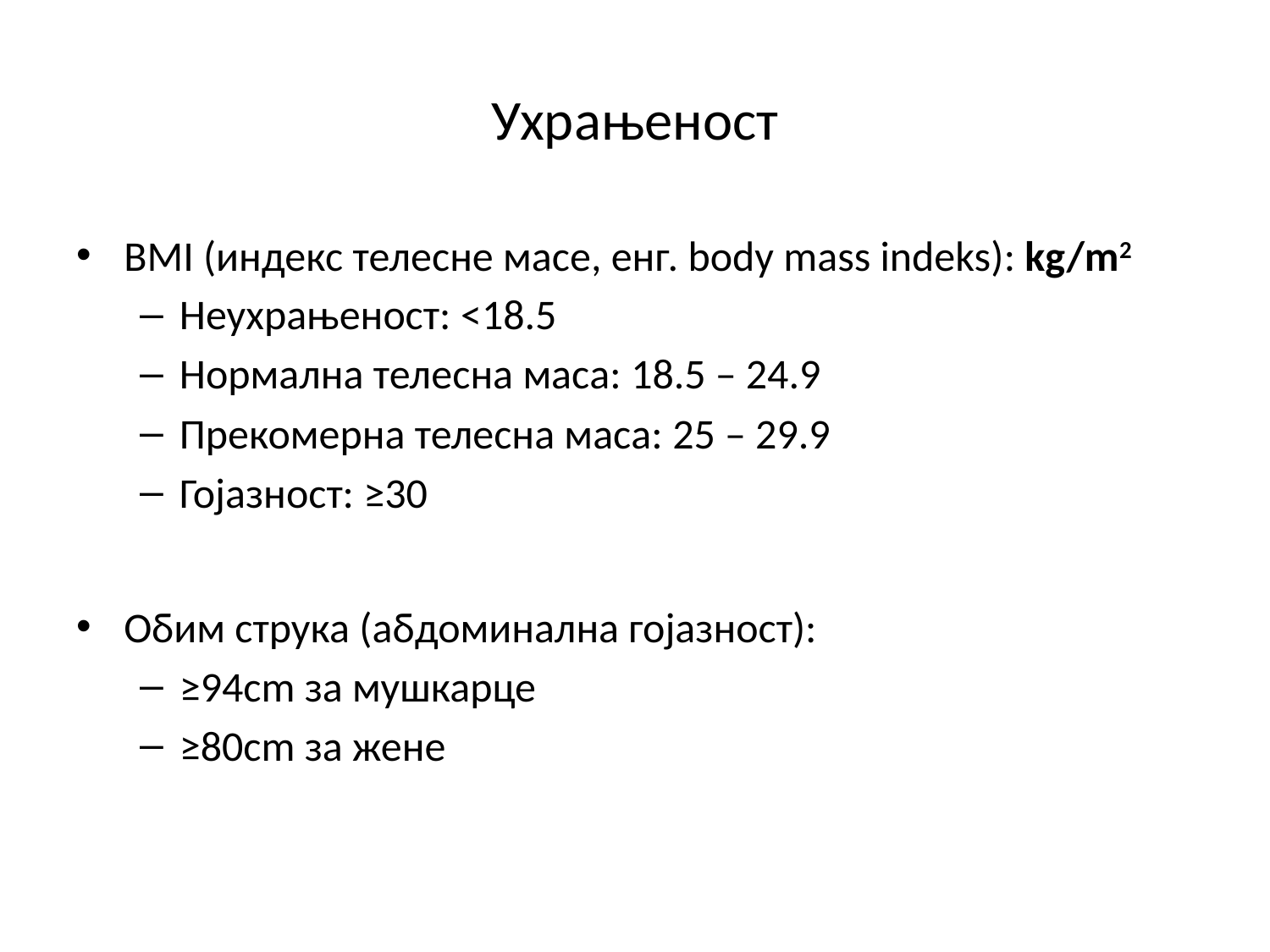

# Ухрањеност
BMI (индекс телесне масе, енг. body mass indeks): kg/m2
Неухрањеност: <18.5
Нормална телесна маса: 18.5 – 24.9
Прекомерна телесна маса: 25 – 29.9
Гојазност: ≥30

Обим струка (абдоминална гојазност):
≥94cm за мушкарце
≥80cm за жене